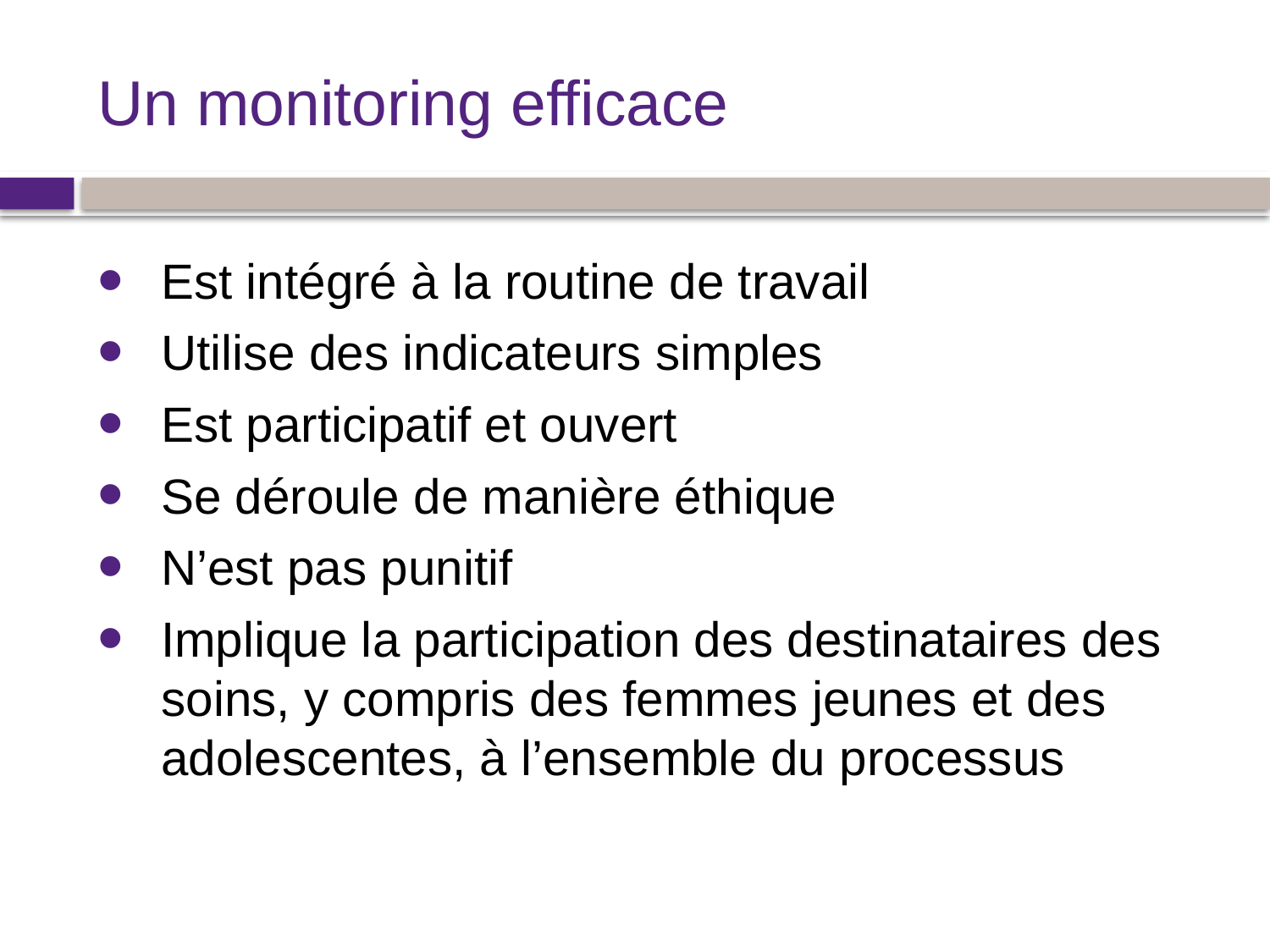

# Un monitoring efficace
Est intégré à la routine de travail
Utilise des indicateurs simples
Est participatif et ouvert
Se déroule de manière éthique
N’est pas punitif
Implique la participation des destinataires des soins, y compris des femmes jeunes et des adolescentes, à l’ensemble du processus